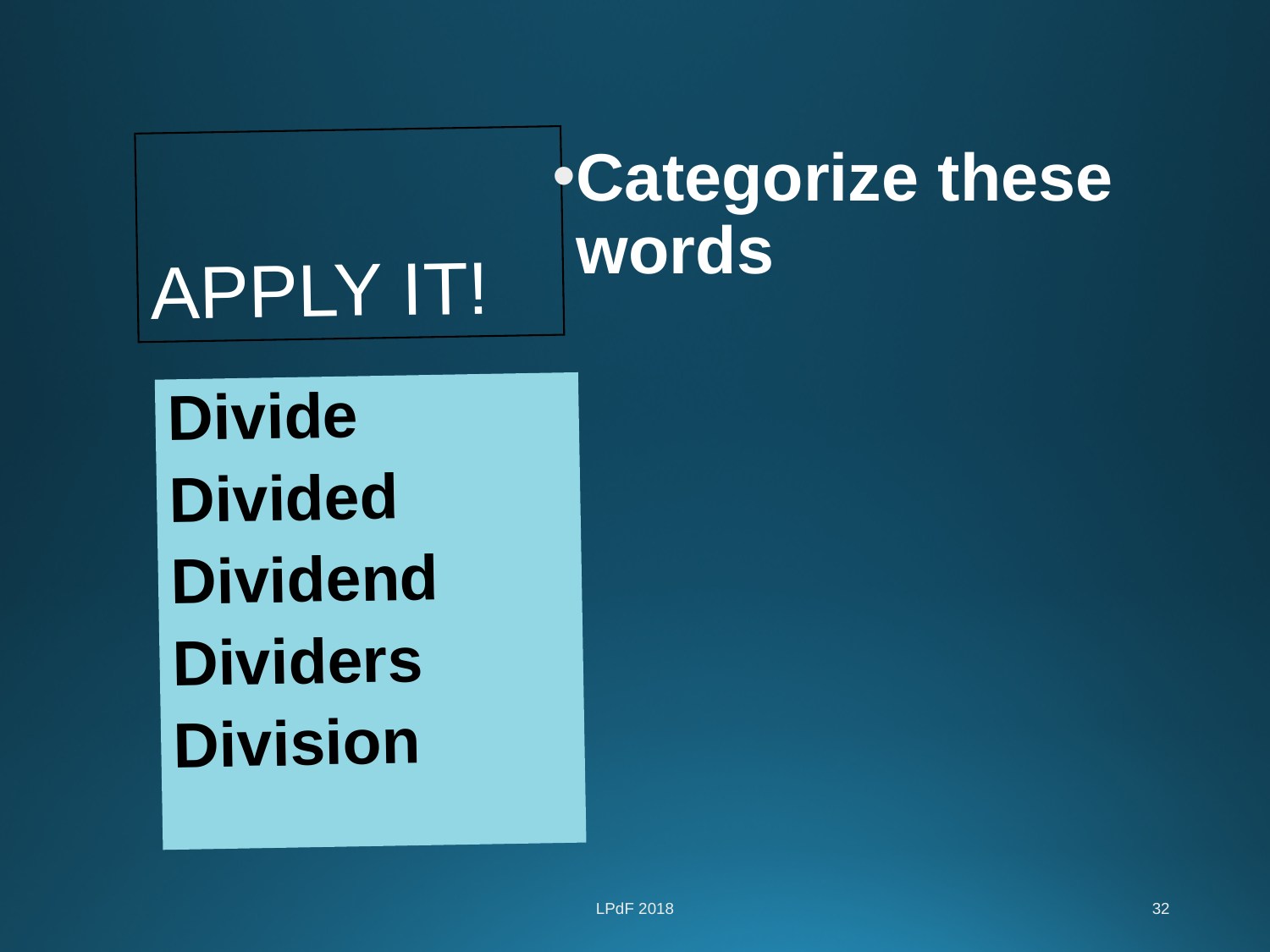

# APPLY IT!
Categorize these words
Divide
Divided
Dividend
Dividers
Division

LPdF 2018
32